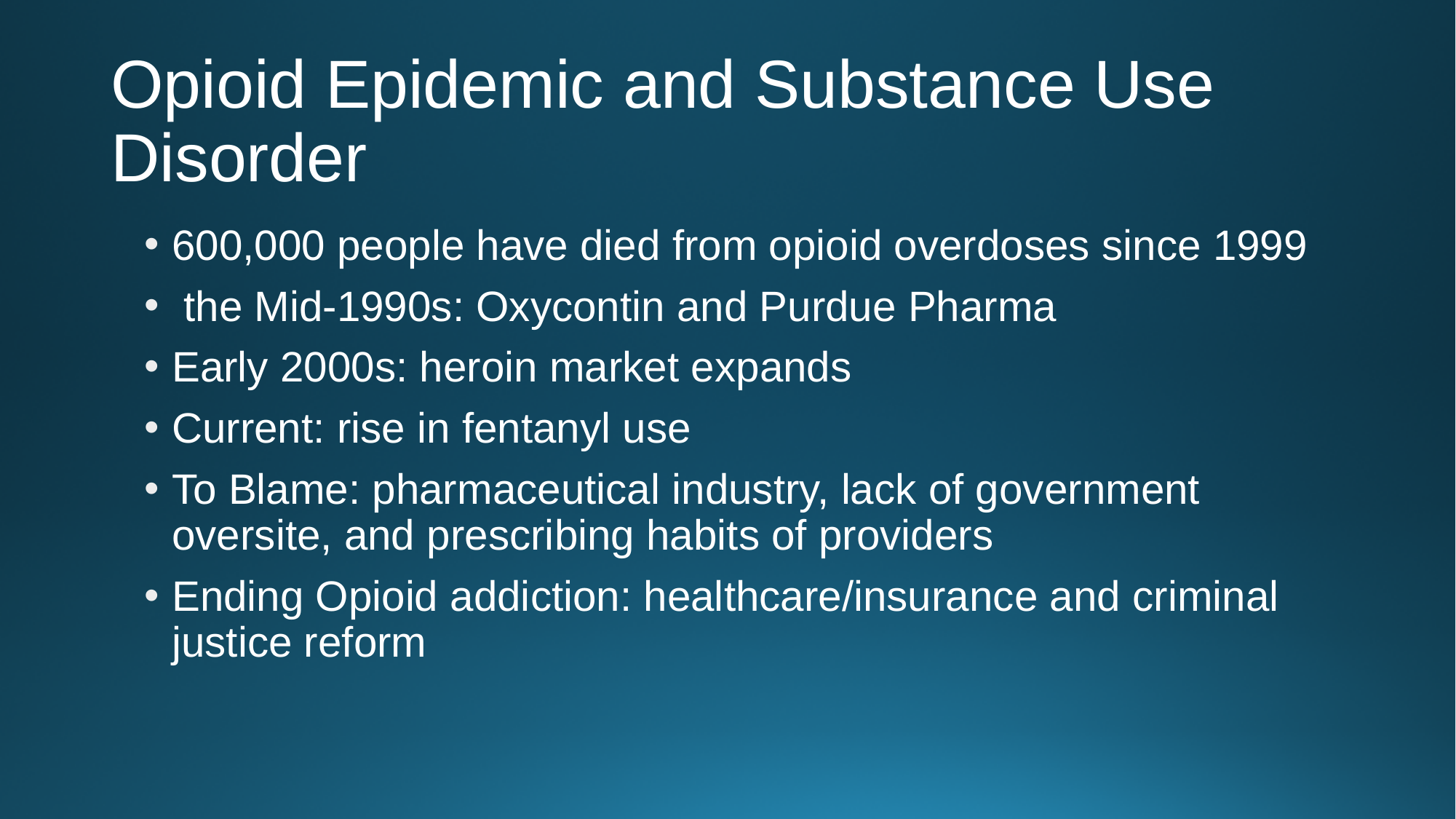

# Opioid Epidemic and Substance Use Disorder
600,000 people have died from opioid overdoses since 1999
 the Mid-1990s: Oxycontin and Purdue Pharma
Early 2000s: heroin market expands
Current: rise in fentanyl use
To Blame: pharmaceutical industry, lack of government oversite, and prescribing habits of providers
Ending Opioid addiction: healthcare/insurance and criminal justice reform